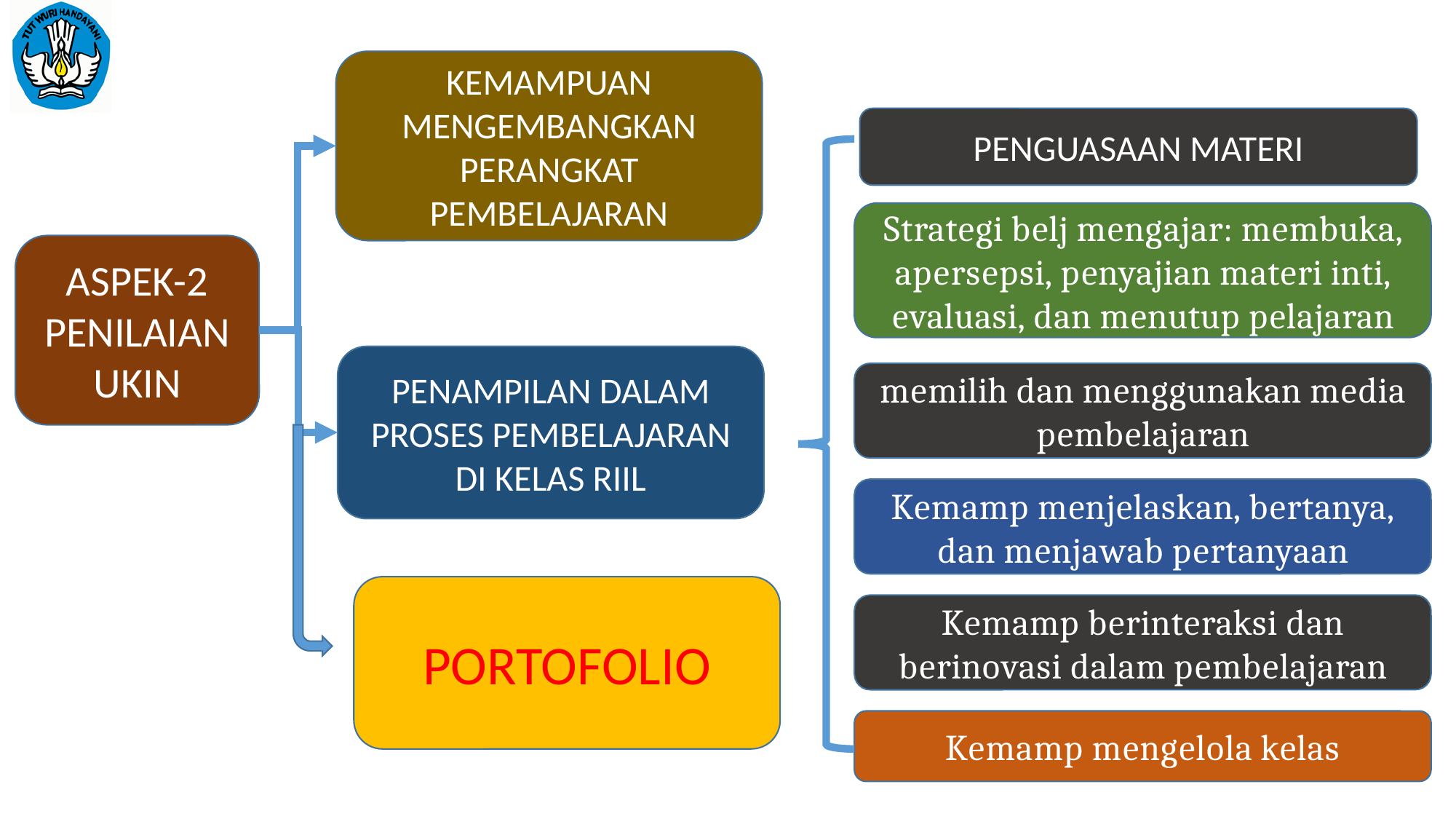

KEMAMPUAN MENGEMBANGKAN PERANGKAT PEMBELAJARAN
PENGUASAAN MATERI

Strategi belj meng­­­ajar: membuka, apersepsi, penyajian materi inti, evaluasi, dan menutup pelajaran
ASPEK-2 PENILAIAN UKIN
PENAMPILAN DALAM PROSES PEMBELAJARAN DI KELAS RIIL
memilih dan menggunakan media pembelajaran

Kemamp menjelaskan, bertanya, dan men­jawab pertanyaan
PORTOFOLIO
Kemamp berinteraksi dan berinovasi dalam pembelajaran
Kemamp mengelola kelas